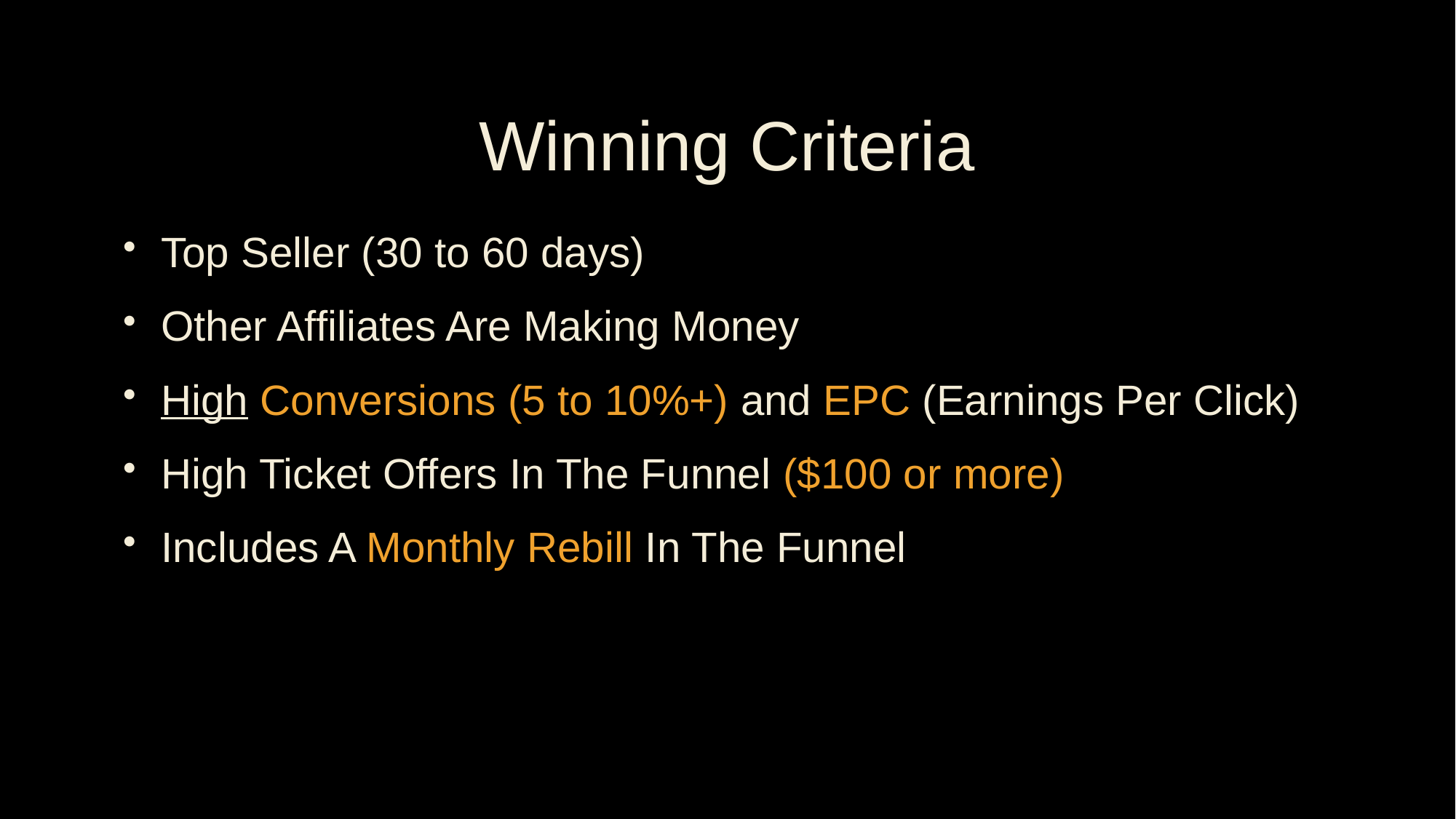

# Winning Criteria
Top Seller (30 to 60 days)
Other Affiliates Are Making Money
High Conversions (5 to 10%+) and EPC (Earnings Per Click)
High Ticket Offers In The Funnel ($100 or more)
Includes A Monthly Rebill In The Funnel